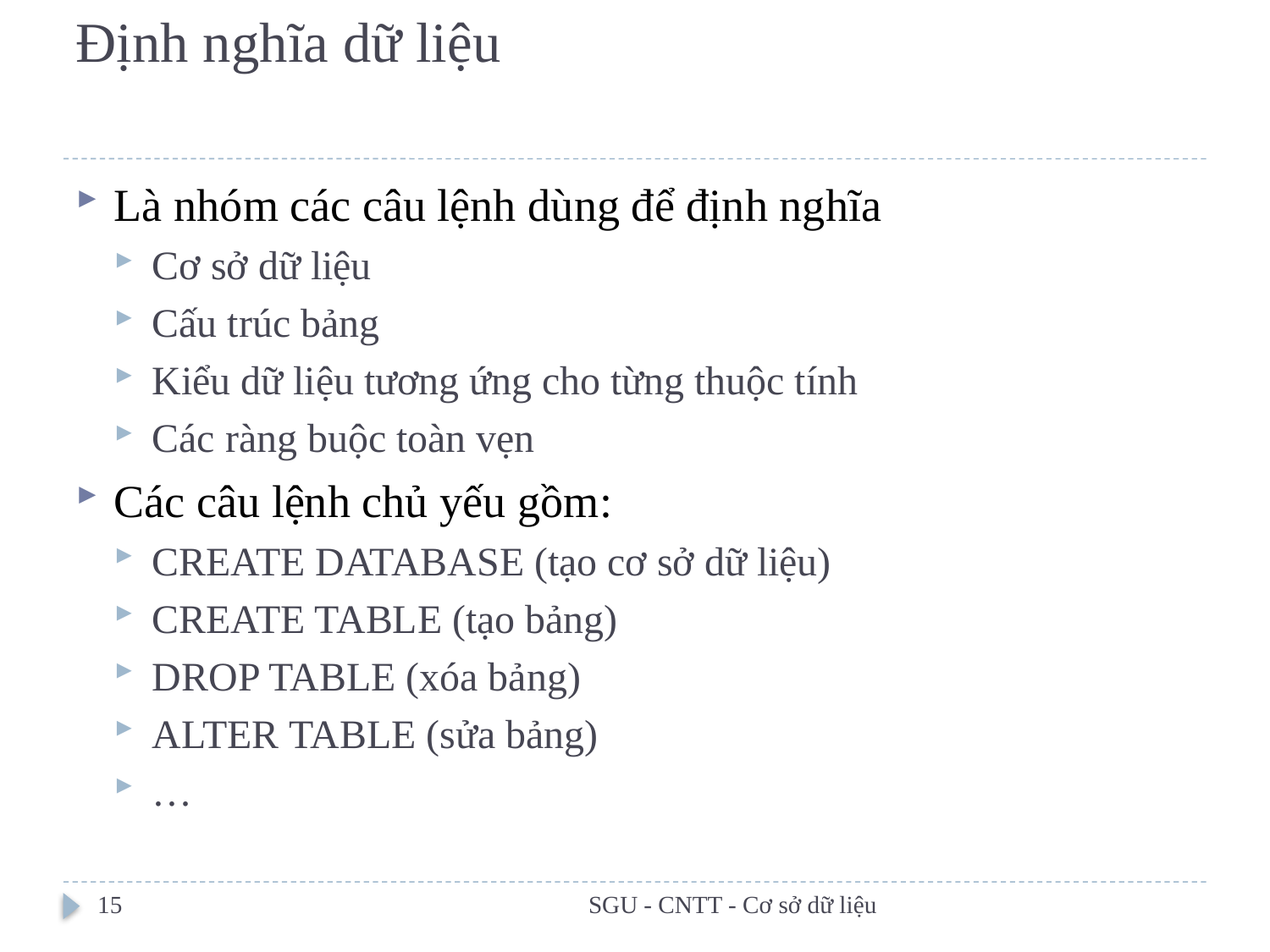

# Định nghĩa dữ liệu
Là nhóm các câu lệnh dùng để định nghĩa
Cơ sở dữ liệu
Cấu trúc bảng
Kiểu dữ liệu tương ứng cho từng thuộc tính
Các ràng buộc toàn vẹn
Các câu lệnh chủ yếu gồm:
CREATE DATABASE (tạo cơ sở dữ liệu)
CREATE TABLE (tạo bảng)
DROP TABLE (xóa bảng)
ALTER TABLE (sửa bảng)
…
15
SGU - CNTT - Cơ sở dữ liệu